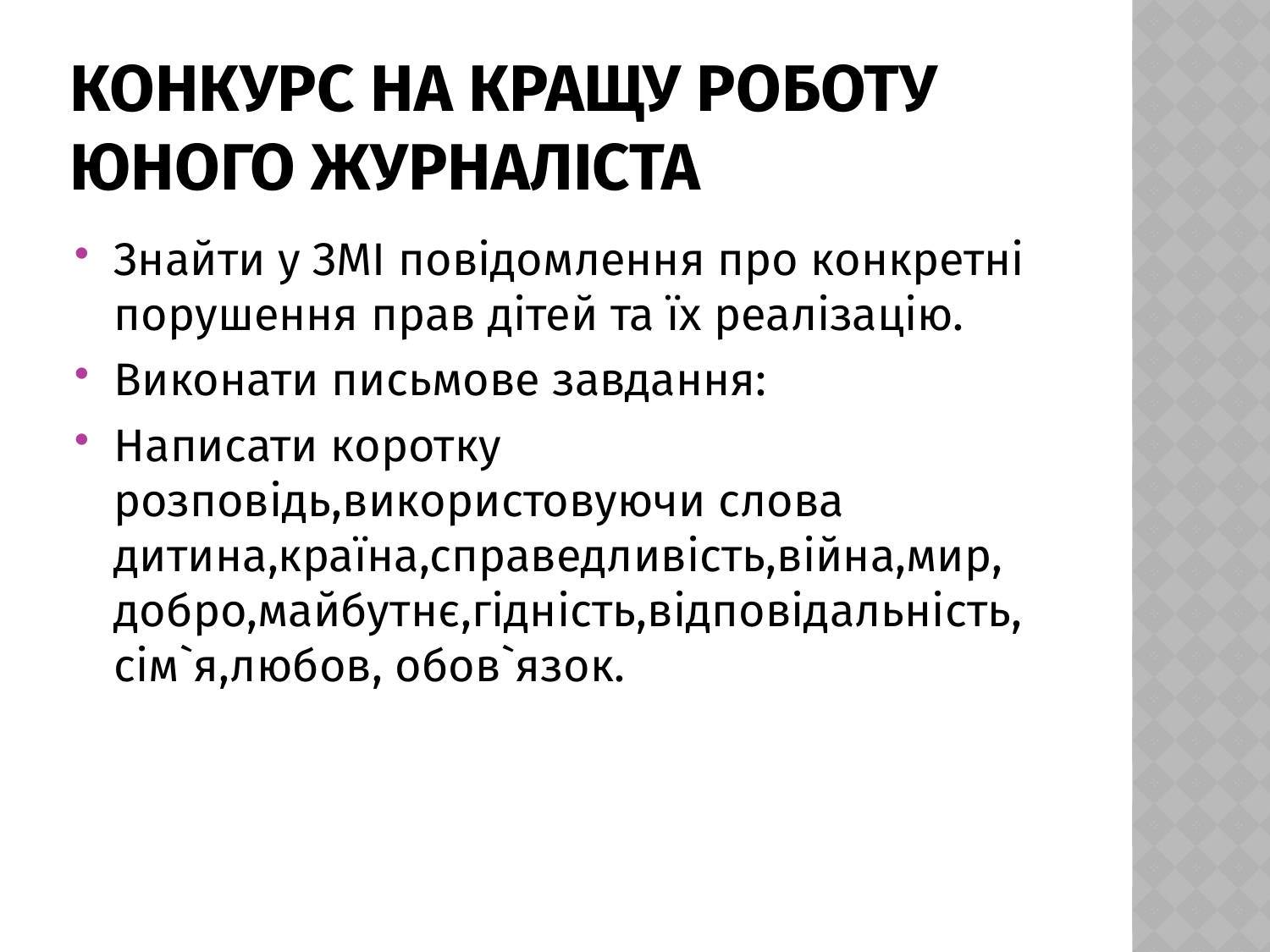

# Конкурс на кращу роботу юного журналіста
Знайти у ЗМІ повідомлення про конкретні порушення прав дітей та їх реалізацію.
Виконати письмове завдання:
Написати коротку розповідь,використовуючи слова  дитина,країна,справедливість,війна,мир, добро,майбутнє,гідність,відповідальність, сім`я,любов, обов`язок.